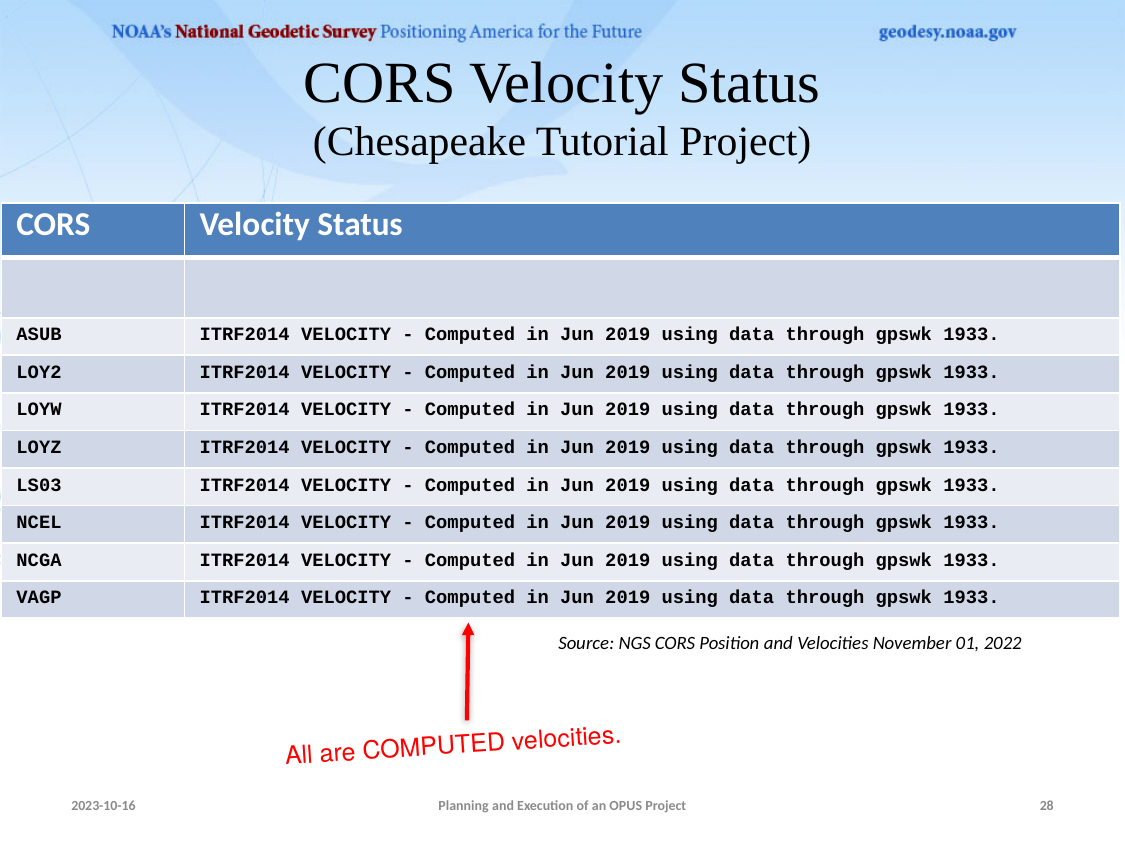

# CORS Velocity Status (Chesapeake Tutorial Project)
| CORS | Velocity Status |
| --- | --- |
|  |  |
| ASUB | ITRF2014 VELOCITY - Computed in Jun 2019 using data through gpswk 1933. |
| LOY2 | ITRF2014 VELOCITY - Computed in Jun 2019 using data through gpswk 1933. |
| LOYW | ITRF2014 VELOCITY - Computed in Jun 2019 using data through gpswk 1933. |
| LOYZ | ITRF2014 VELOCITY - Computed in Jun 2019 using data through gpswk 1933. |
| LS03 | ITRF2014 VELOCITY - Computed in Jun 2019 using data through gpswk 1933. |
| NCEL | ITRF2014 VELOCITY - Computed in Jun 2019 using data through gpswk 1933. |
| NCGA | ITRF2014 VELOCITY - Computed in Jun 2019 using data through gpswk 1933. |
| VAGP | ITRF2014 VELOCITY - Computed in Jun 2019 using data through gpswk 1933. |
Source: NGS CORS Position and Velocities November 01, 2022
All are COMPUTED velocities.
2023-10-16
Planning and Execution of an OPUS Project
28